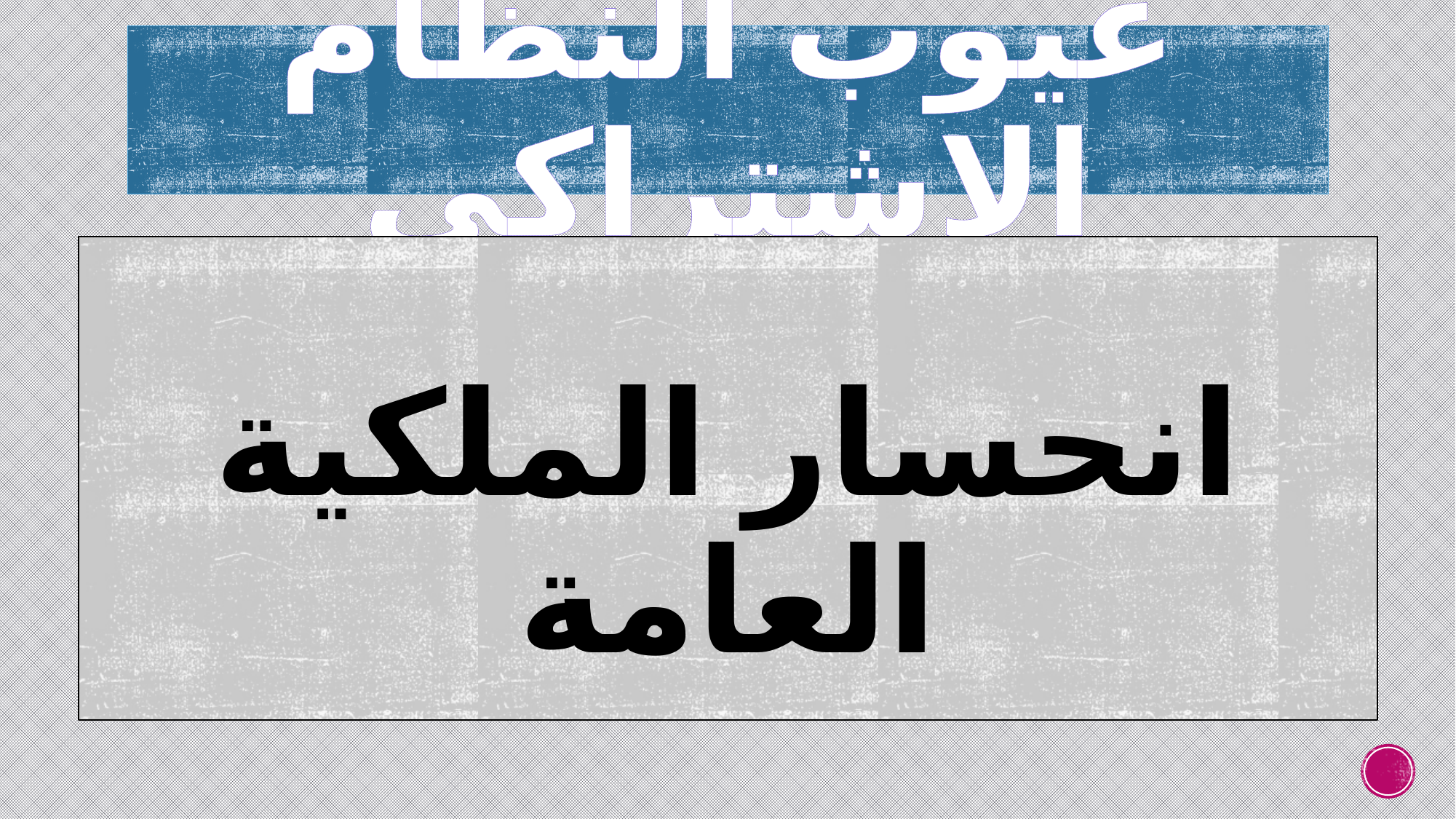

# عيوب النظام الاشتراكي

انحسار الملكية العامة